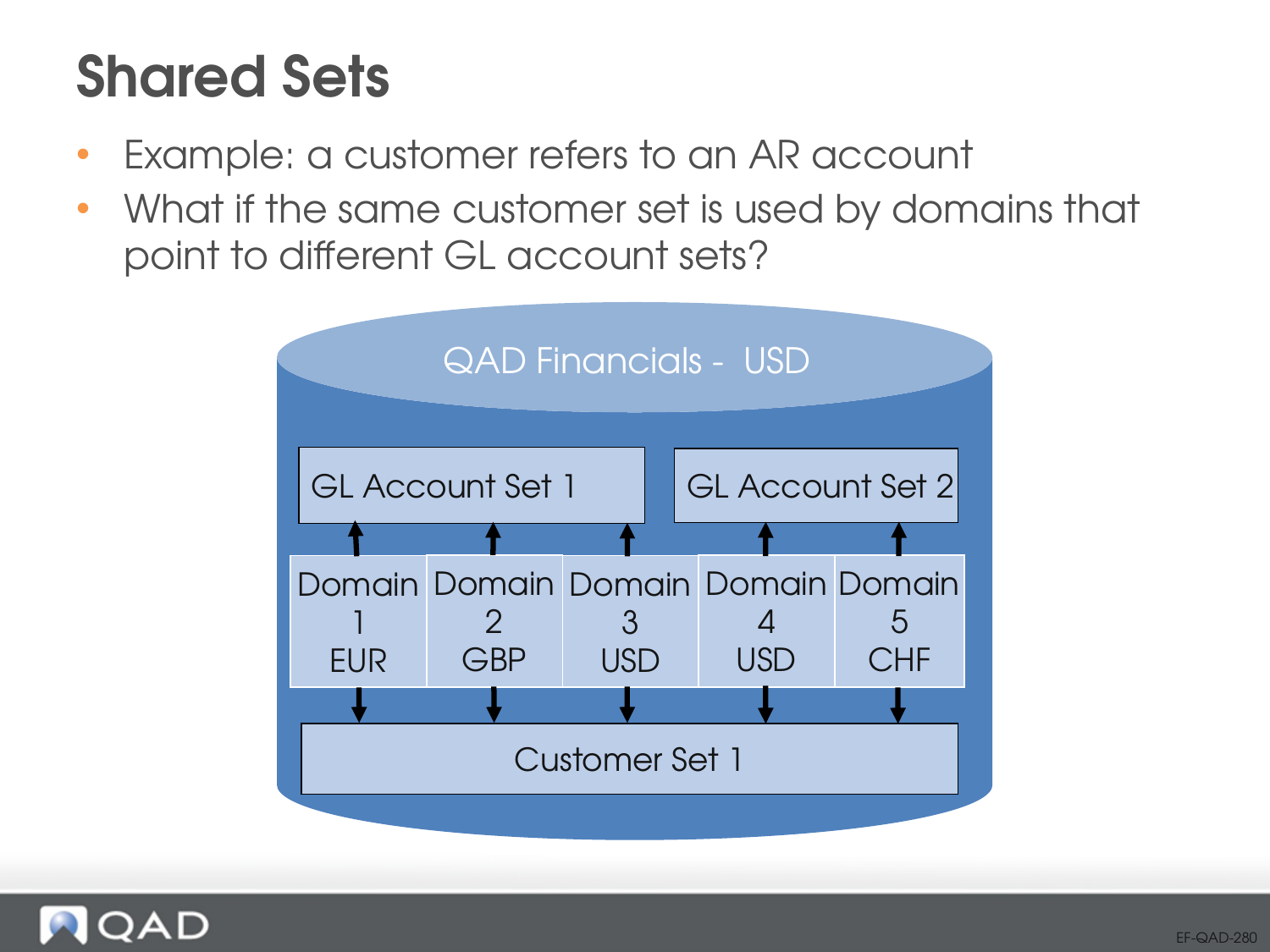

# Shared Sets
Example: a customer refers to an AR account
What if the same customer set is used by domains that point to different GL account sets?

QAD Financials -  USD
GL Account Set 1
GL Account Set 2

Domain
2
GBP
Domain
4
USD
Domain
5
CHF
Domain
1
EUR
Domain
3
USD

Customer Set 1
EF-QAD-280